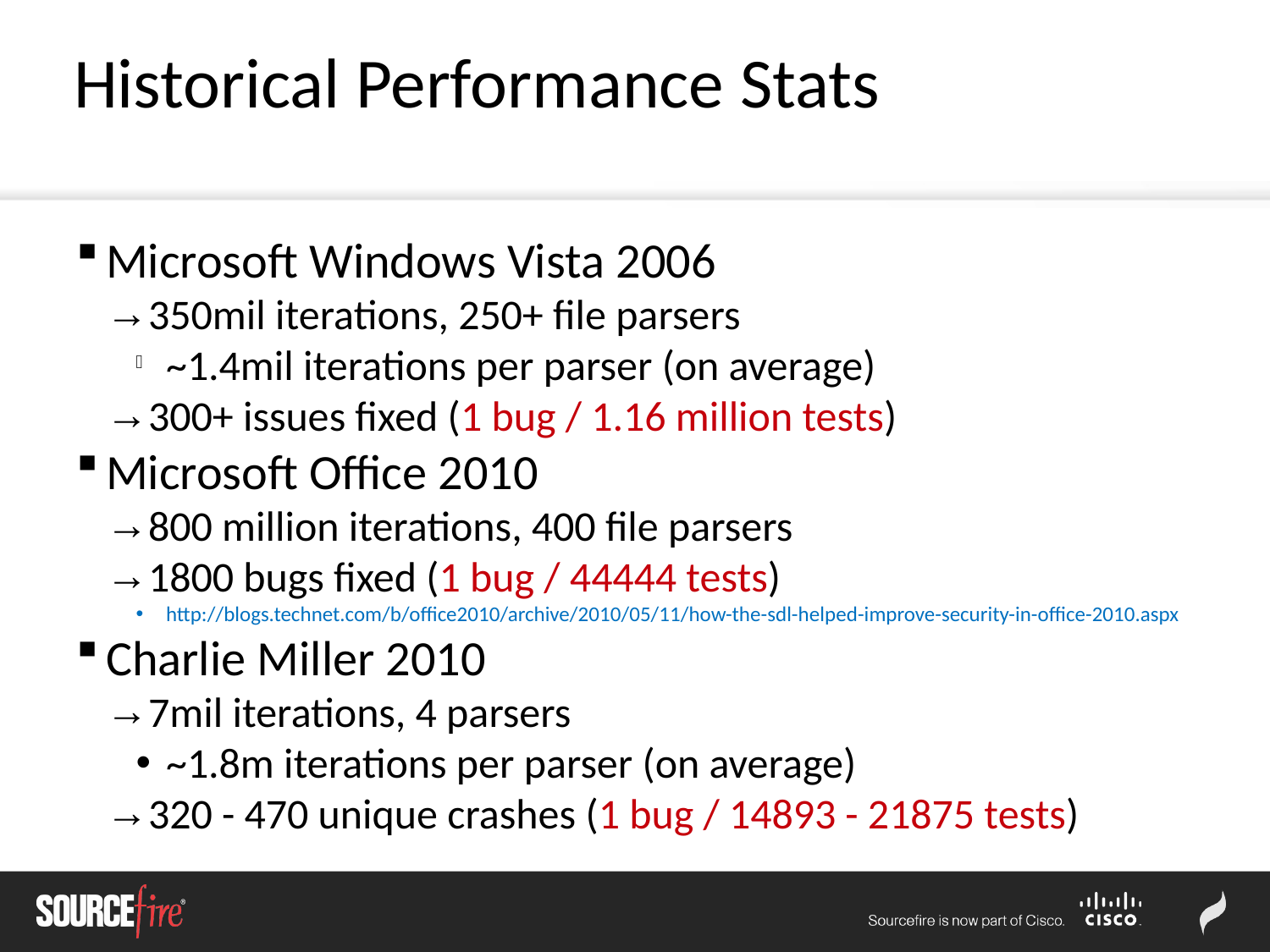

Historical Performance Stats
Microsoft Windows Vista 2006
350mil iterations, 250+ file parsers
~1.4mil iterations per parser (on average)
300+ issues fixed (1 bug / 1.16 million tests)
Microsoft Office 2010
800 million iterations, 400 file parsers
1800 bugs fixed (1 bug / 44444 tests)
http://blogs.technet.com/b/office2010/archive/2010/05/11/how-the-sdl-helped-improve-security-in-office-2010.aspx
Charlie Miller 2010
7mil iterations, 4 parsers
~1.8m iterations per parser (on average)
320 - 470 unique crashes (1 bug / 14893 - 21875 tests)